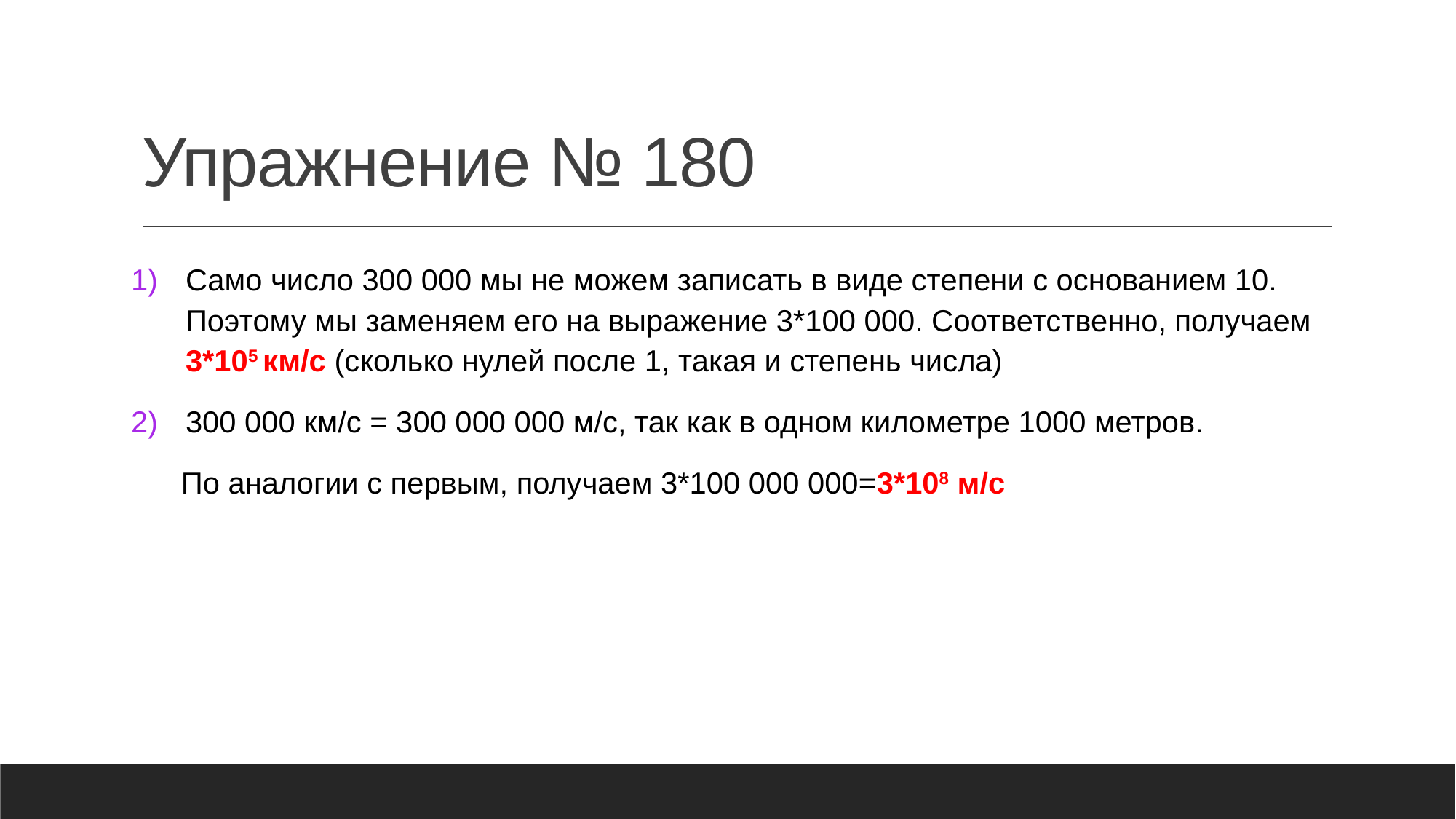

# Упражнение № 180
Само число 300 000 мы не можем записать в виде степени с основанием 10. Поэтому мы заменяем его на выражение 3*100 000. Соответственно, получаем 3*105 км/с (сколько нулей после 1, такая и степень числа)
300 000 км/с = 300 000 000 м/с, так как в одном километре 1000 метров.
      По аналогии с первым, получаем 3*100 000 000=3*108 м/с